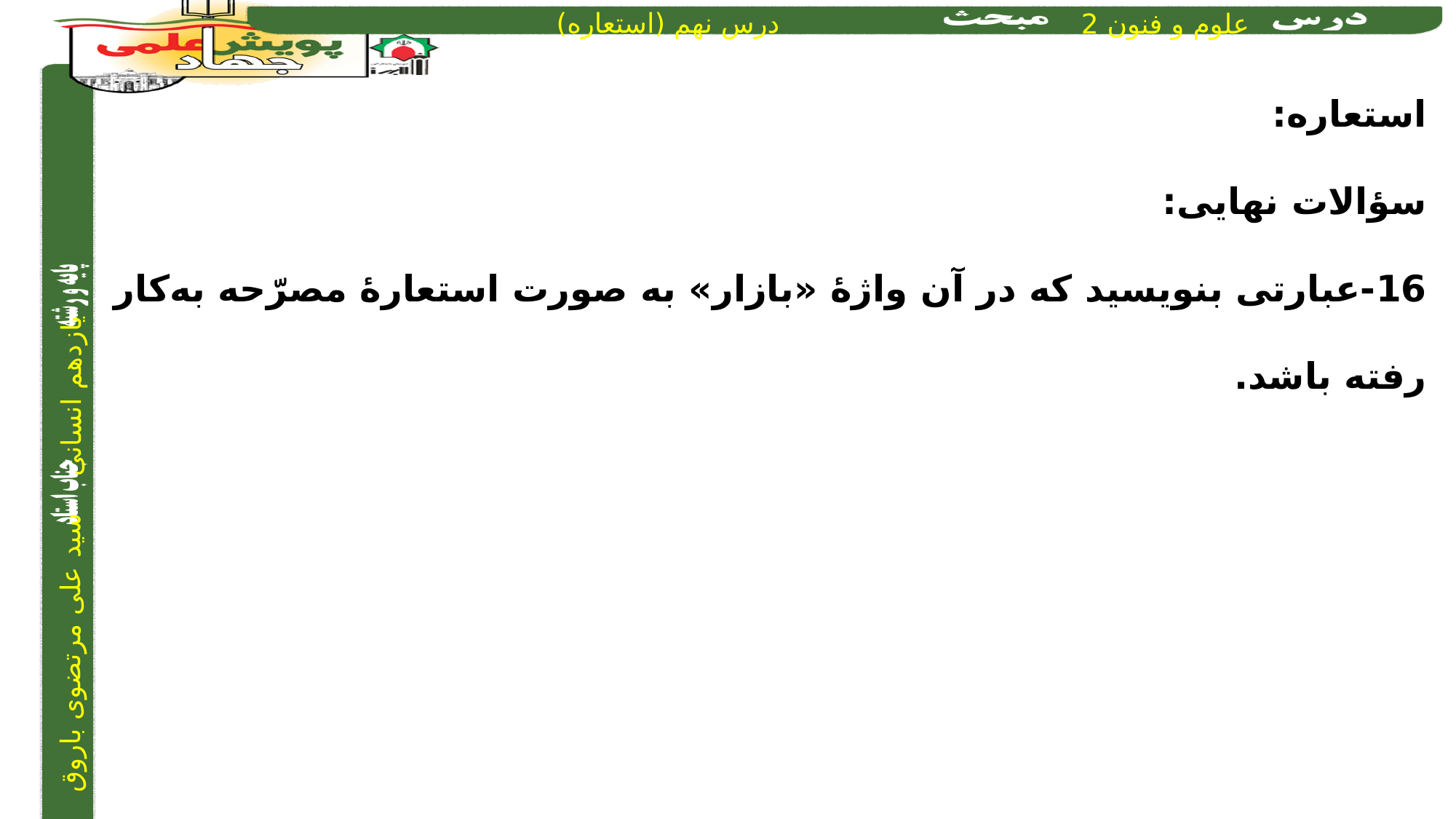

استعاره:
سؤالات نهایی:
16-عبارتی بنویسید که در آن واژۀ «بازار» به صورت استعارۀ مصرّحه به‌کار رفته باشد.